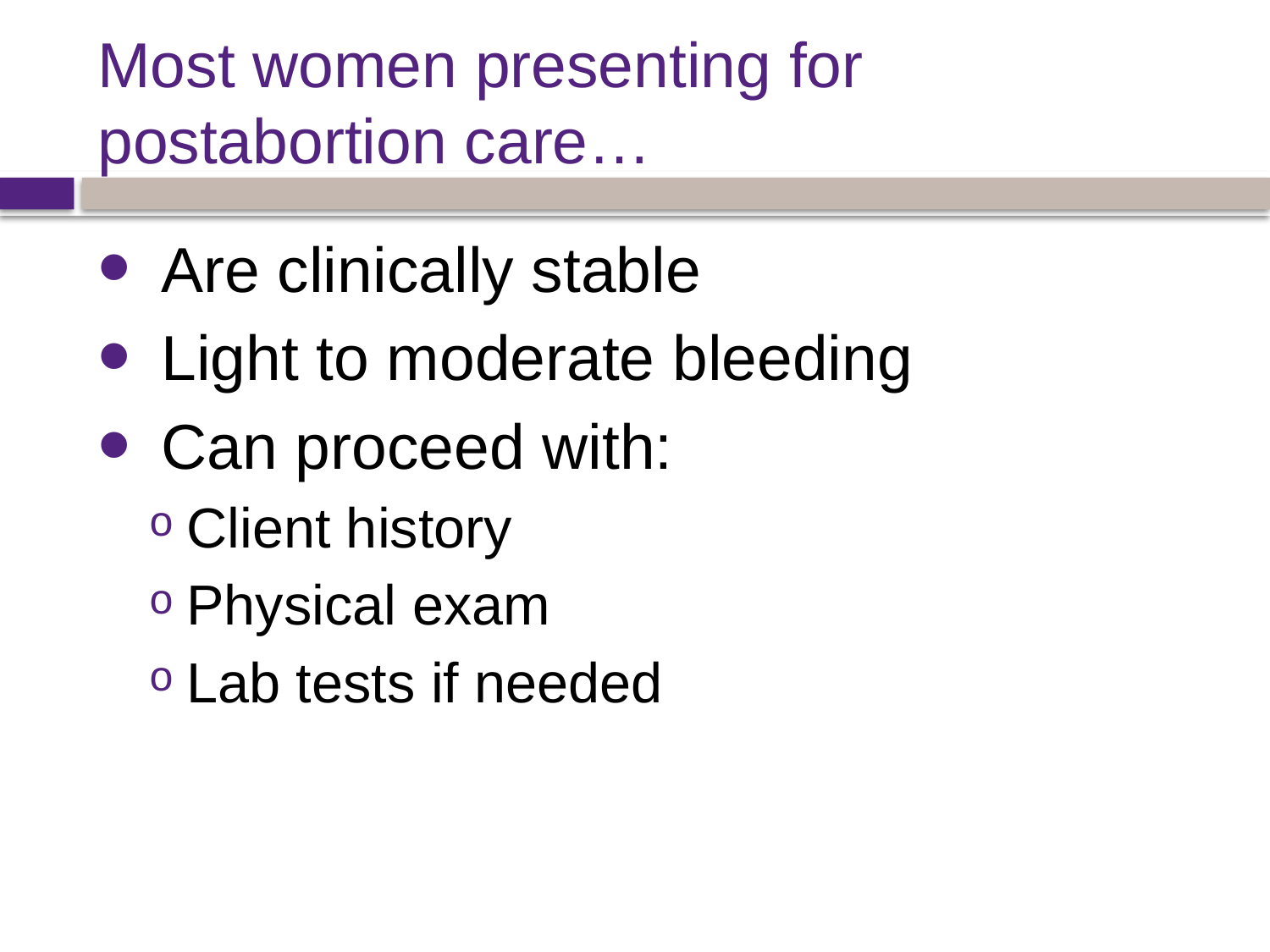

# Most women presenting for postabortion care…
Are clinically stable
Light to moderate bleeding
Can proceed with:
Client history
Physical exam
Lab tests if needed